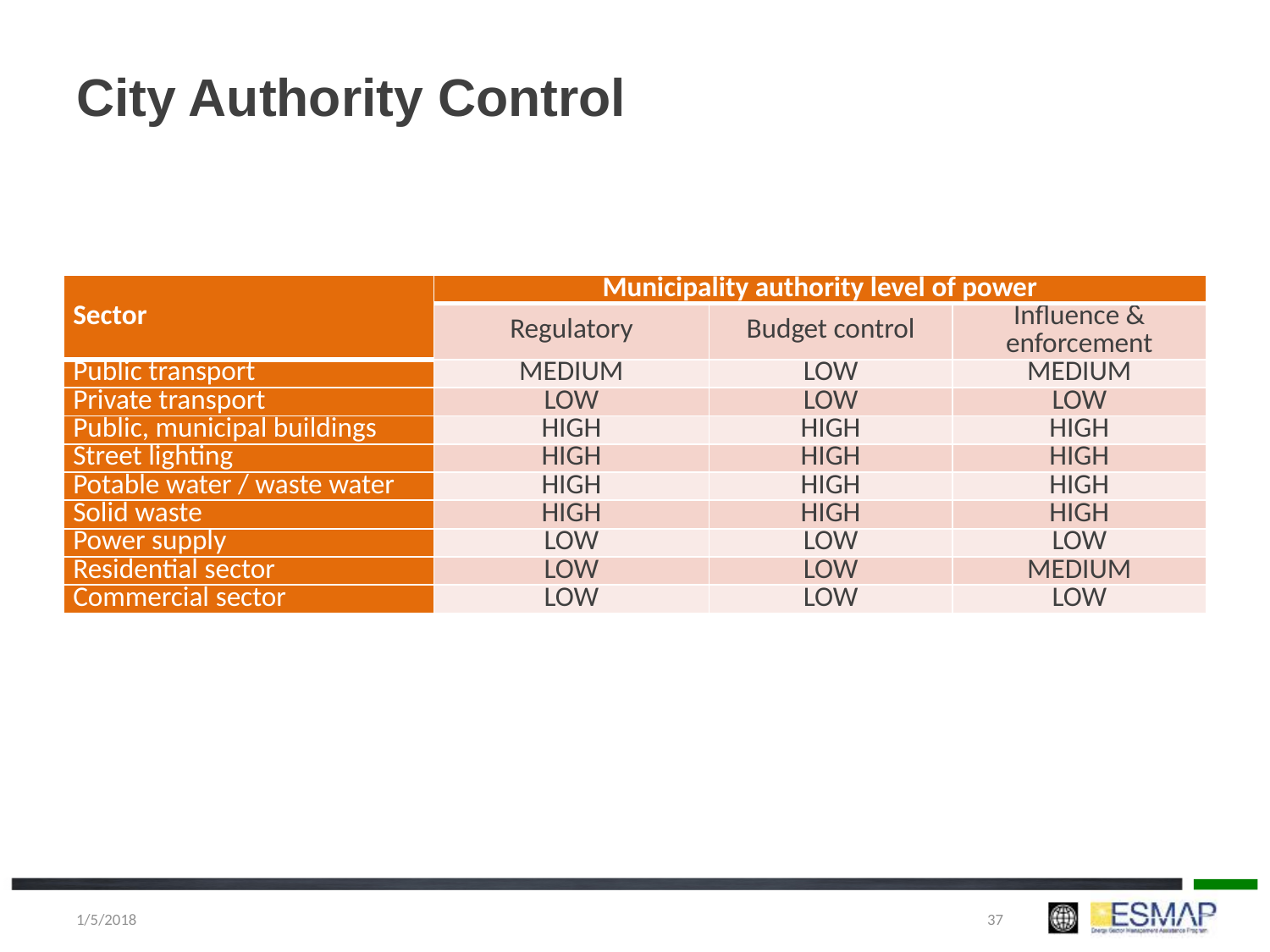

# City Authority Control
| Sector | Municipality authority level of power |  |  |
| --- | --- | --- | --- |
|  | Regulatory | Budget control | Influence & enforcement |
| Public transport | MEDIUM | LOW | MEDIUM |
| Private transport | LOW | LOW | LOW |
| Public, municipal buildings | HIGH | HIGH | HIGH |
| Street lighting | HIGH | HIGH | HIGH |
| Potable water / waste water | HIGH | HIGH | HIGH |
| Solid waste | HIGH | HIGH | HIGH |
| Power supply | LOW | LOW | LOW |
| Residential sector | LOW | LOW | MEDIUM |
| Commercial sector | LOW | LOW | LOW |
1/5/2018
37